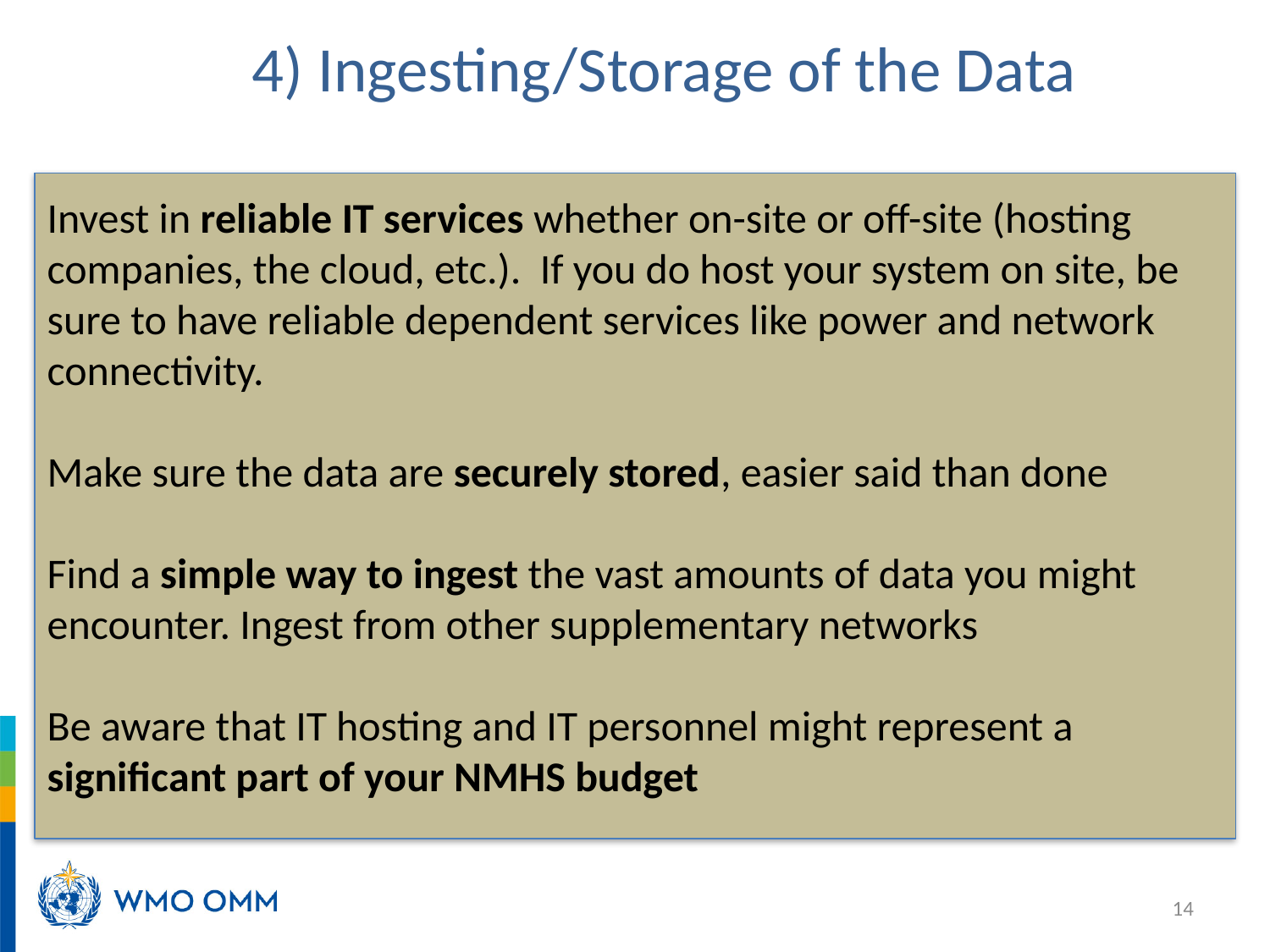

4) Ingesting/Storage of the Data

Invest in reliable IT services whether on-site or off-site (hosting companies, the cloud, etc.).  If you do host your system on site, be sure to have reliable dependent services like power and network connectivity.

Make sure the data are securely stored, easier said than done

Find a simple way to ingest the vast amounts of data you might encounter. Ingest from other supplementary networks

Be aware that IT hosting and IT personnel might represent a significant part of your NMHS budget

14